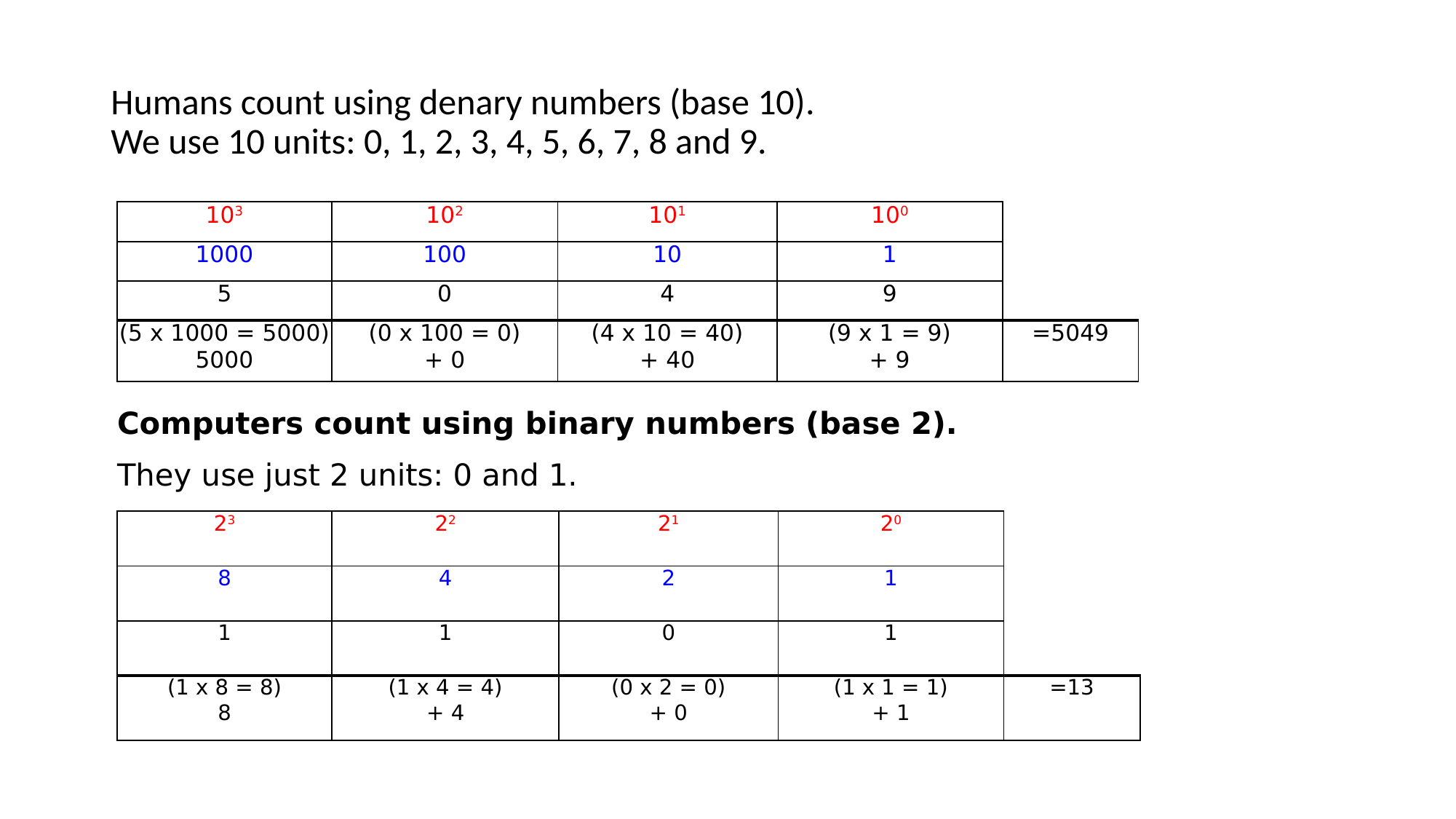

# Humans count using denary numbers (base 10).
We use 10 units: 0, 1, 2, 3, 4, 5, 6, 7, 8 and 9.
| 103 | 102 | 101 | 100 |  |
| --- | --- | --- | --- | --- |
| 1000 | 100 | 10 | 1 |  |
| 5 | 0 | 4 | 9 |  |
| (5 x 1000 = 5000) 5000 | (0 x 100 = 0) + 0 | (4 x 10 = 40) + 40 | (9 x 1 = 9) + 9 | =5049 |
Computers count using binary numbers (base 2).
They use just 2 units: 0 and 1.
| 23 | 22 | 21 | 20 |  |
| --- | --- | --- | --- | --- |
| 8 | 4 | 2 | 1 |  |
| 1 | 1 | 0 | 1 |  |
| (1 x 8 = 8) 8 | (1 x 4 = 4) + 4 | (0 x 2 = 0) + 0 | (1 x 1 = 1) + 1 | =13 |